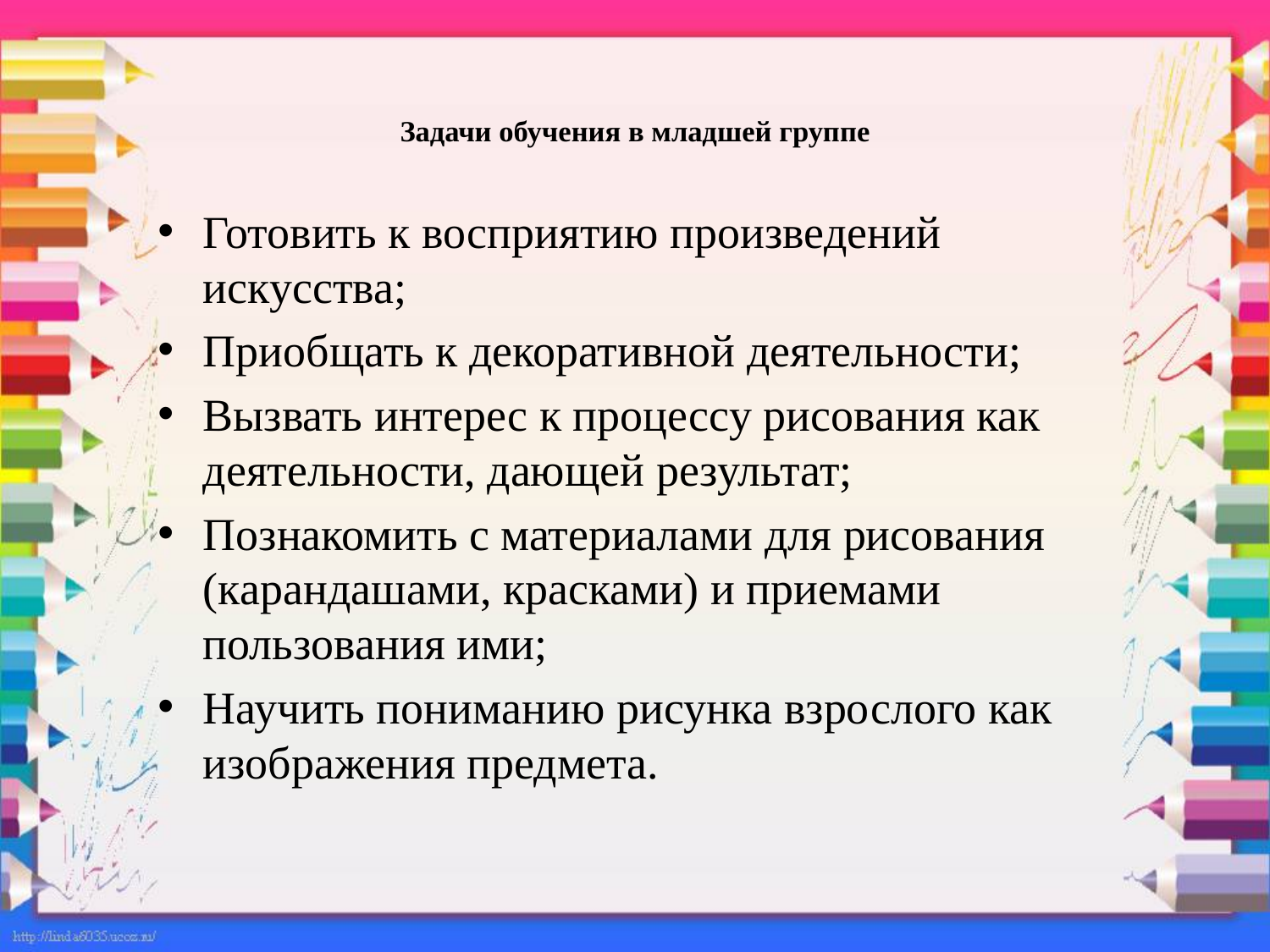

# Задачи обучения в младшей группе
Готовить к восприятию произведений искусства;
Приобщать к декоративной деятельности;
Вызвать интерес к процессу рисования как деятельности, дающей результат;
Познакомить с материалами для рисования (карандашами, красками) и приемами пользования ими;
Научить пониманию рисунка взрослого как изображения предмета.